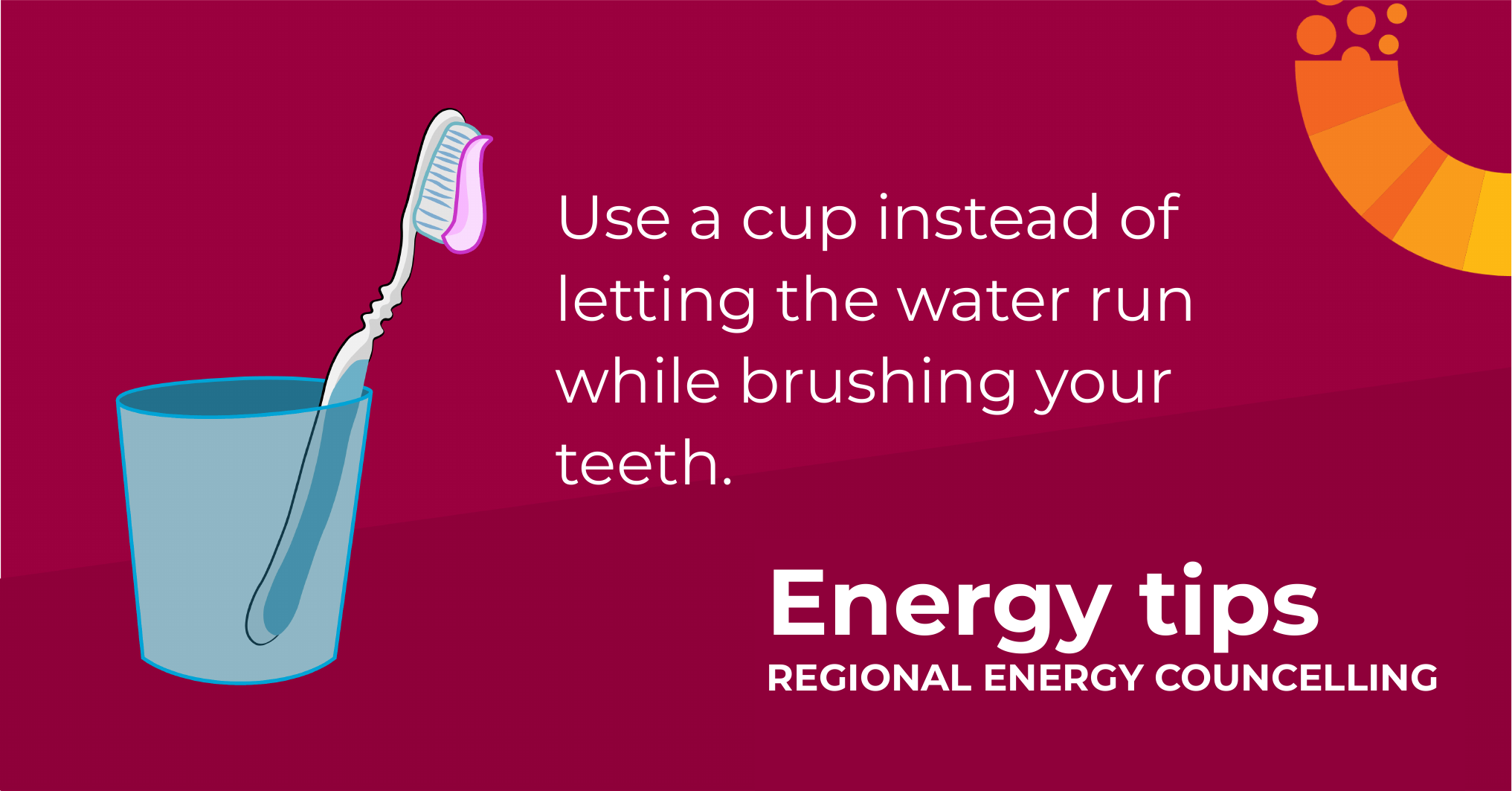

Use a cup instead of letting the water run while brushing your teeth.
Energy tips
REGIONAL ENERGY COUNCELLING